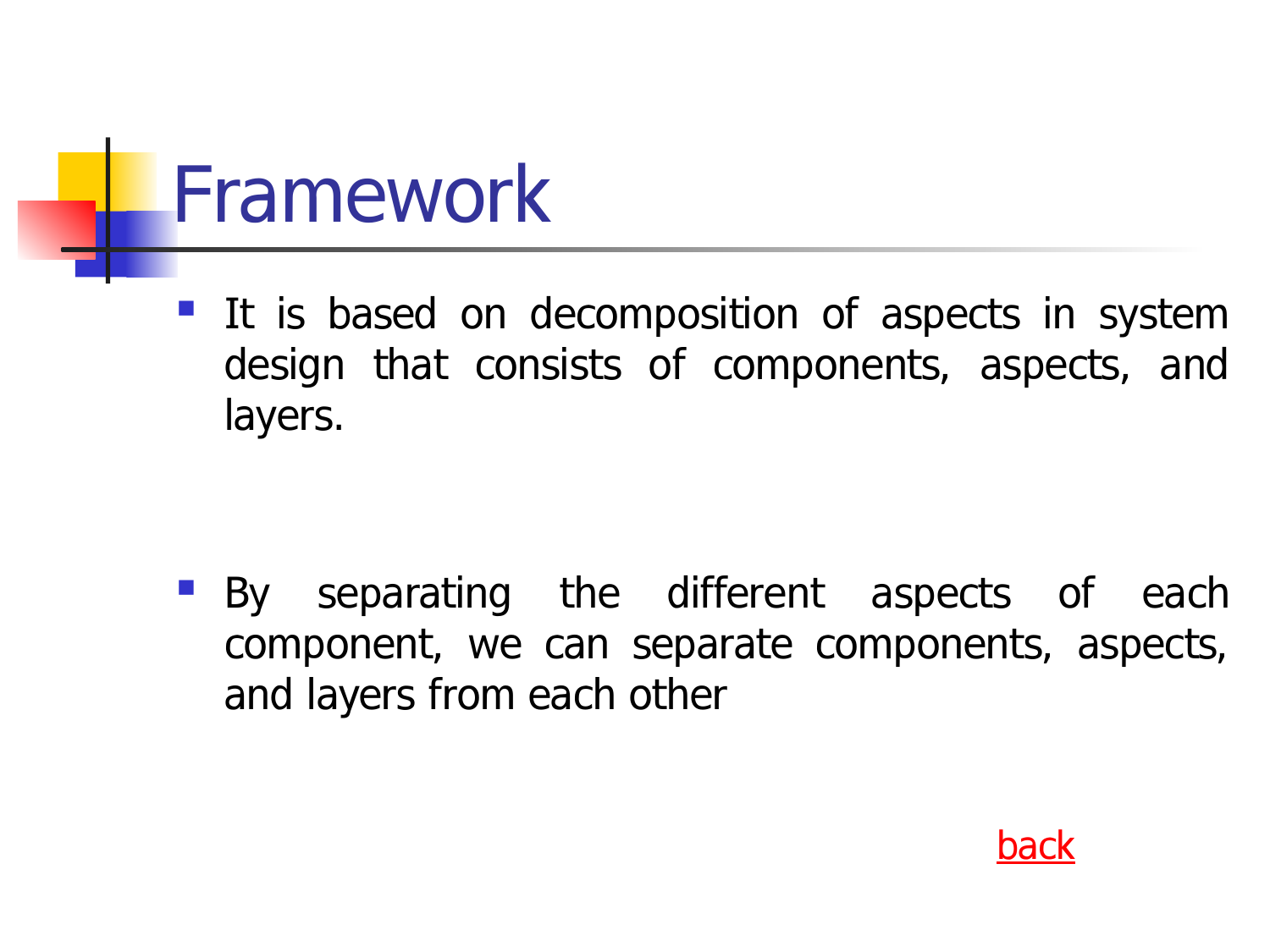

# Framework
It is based on decomposition of aspects in system design that consists of components, aspects, and layers.

By separating the different aspects of each component, we can separate components, aspects, and layers from each other
back